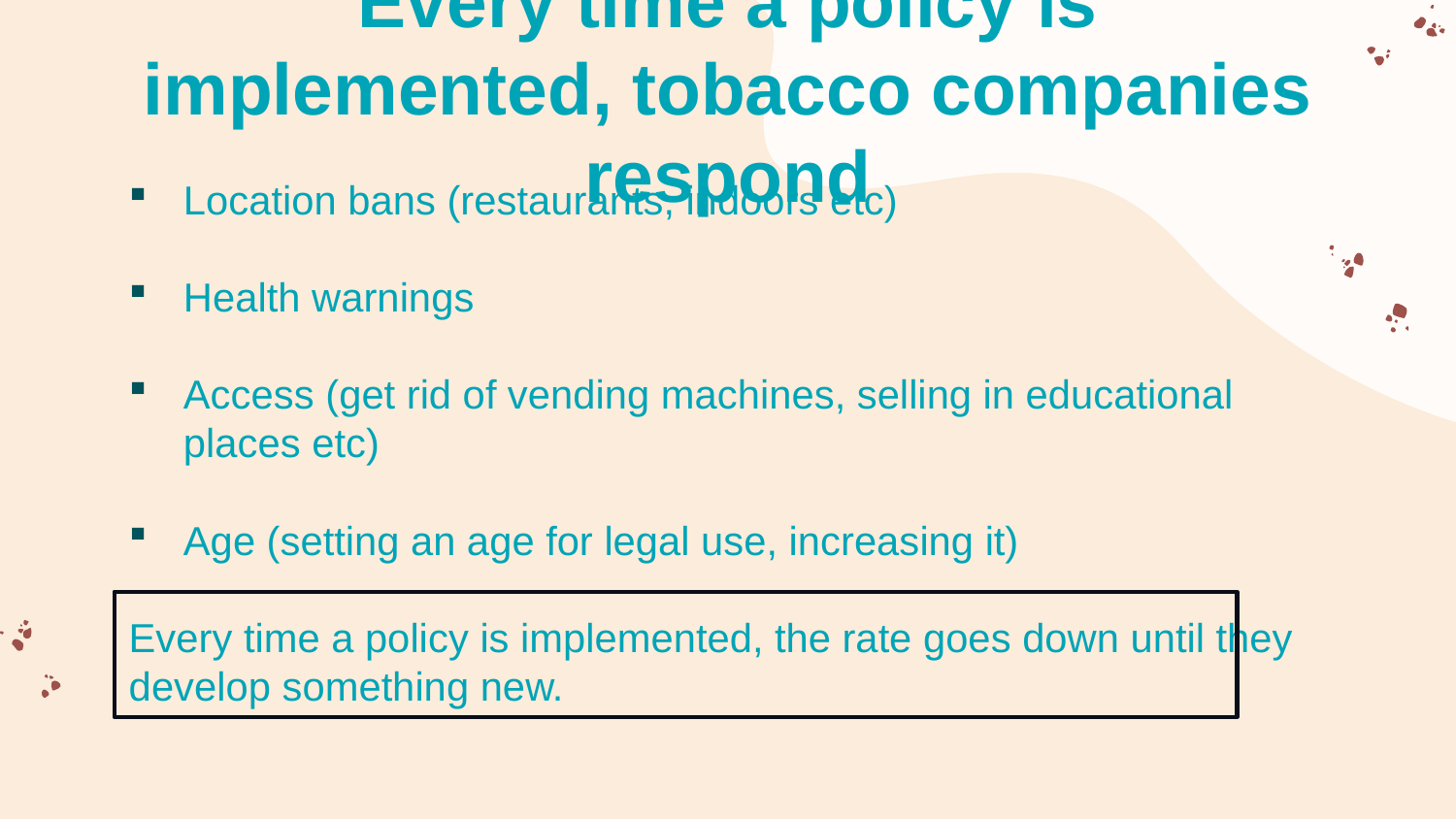

# Every time a policy is implemented, tobacco companies respond
Location bans (restaurants, indoors etc)

Health warnings

Access (get rid of vending machines, selling in educational places etc)

Age (setting an age for legal use, increasing it)

Every time a policy is implemented, the rate goes down until they develop something new.